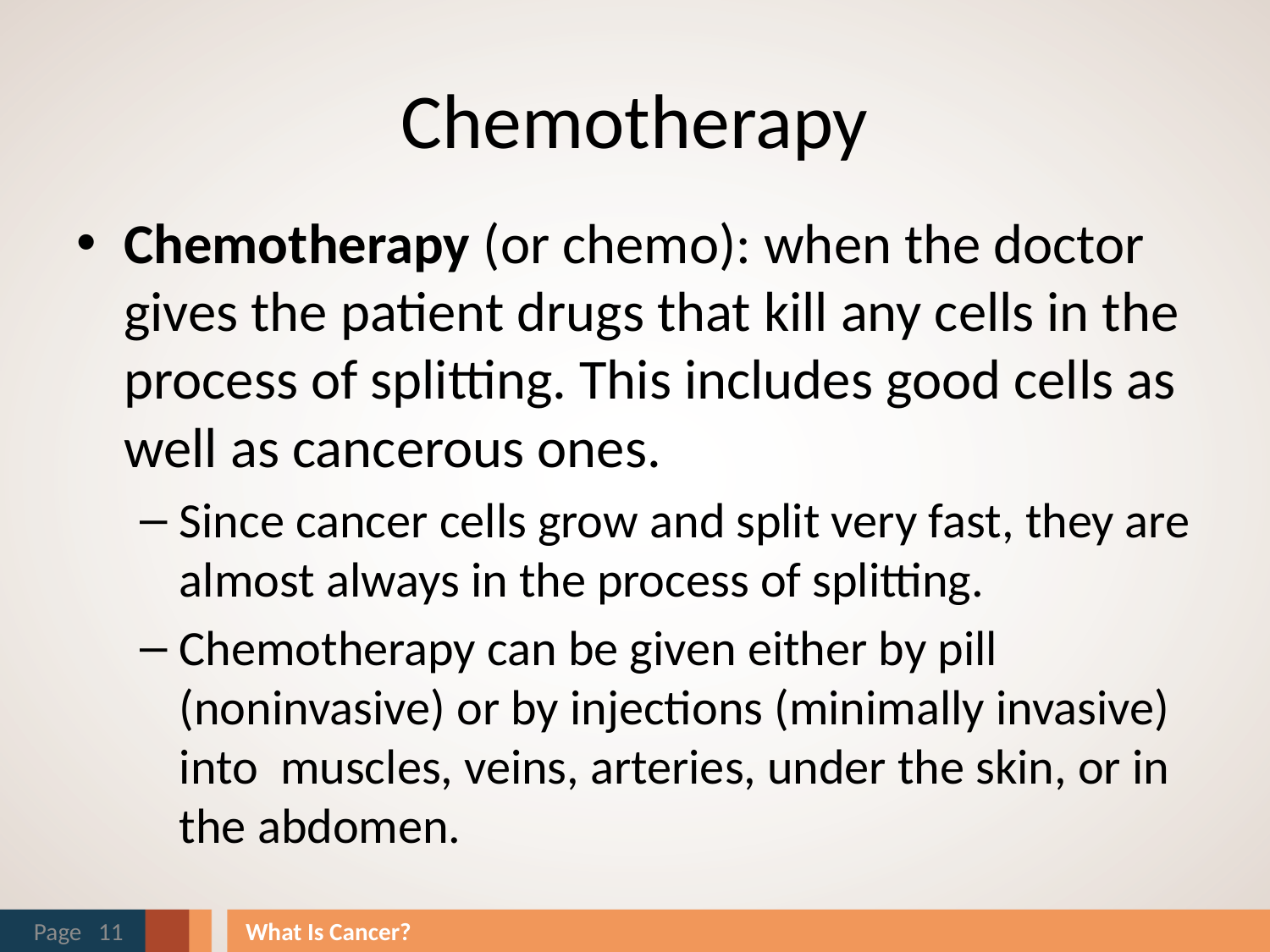

# Chemotherapy
Chemotherapy (or chemo): when the doctor gives the patient drugs that kill any cells in the process of splitting. This includes good cells as well as cancerous ones.
Since cancer cells grow and split very fast, they are almost always in the process of splitting.
Chemotherapy can be given either by pill (noninvasive) or by injections (minimally invasive) into  muscles, veins, arteries, under the skin, or in the abdomen.
Page   11
What Is Cancer?